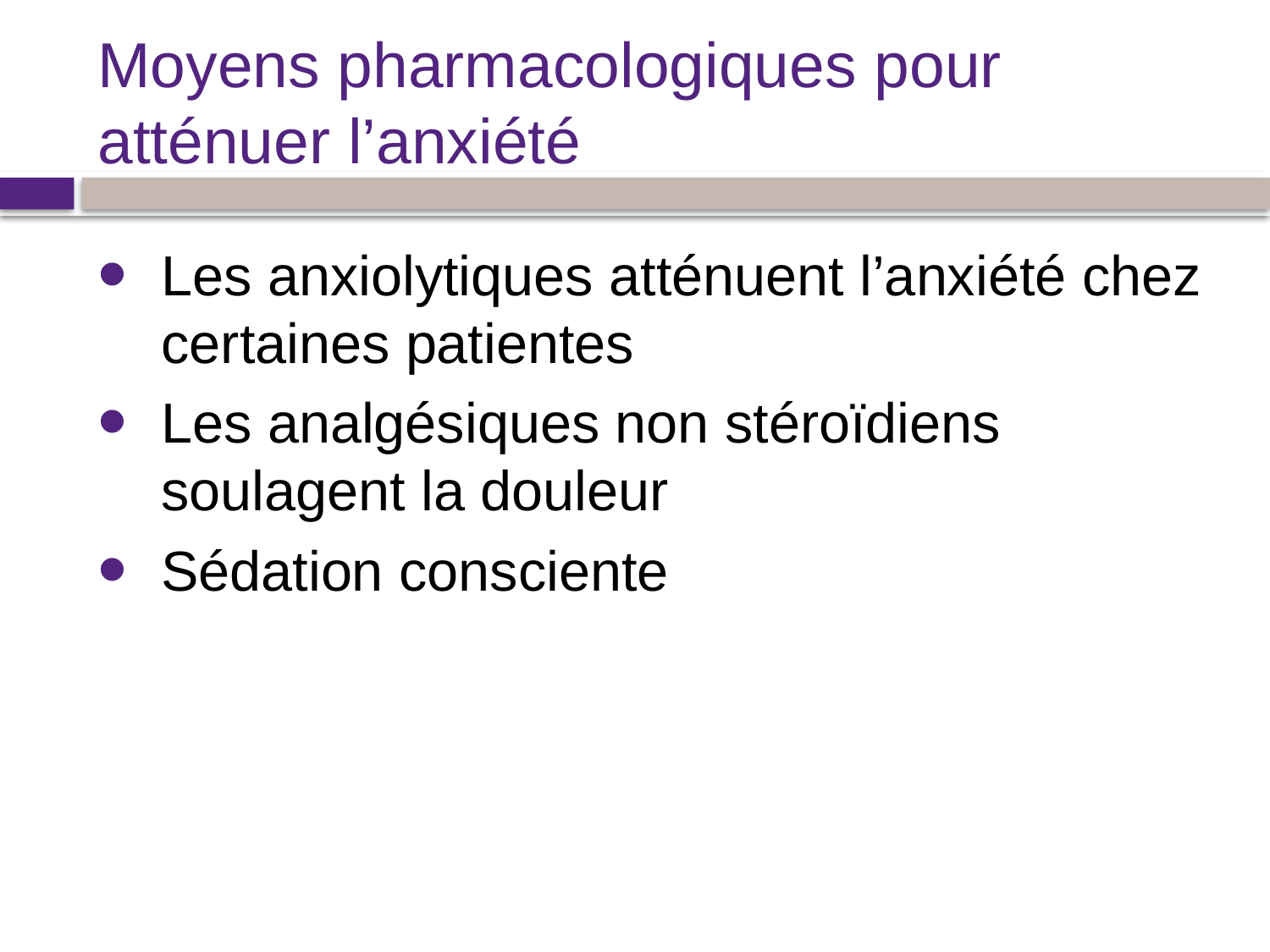

# Moyens pharmacologiques pour atténuer l’anxiété
Les anxiolytiques atténuent l’anxiété chez certaines patientes
Les analgésiques non stéroïdiens soulagent la douleur
Sédation consciente